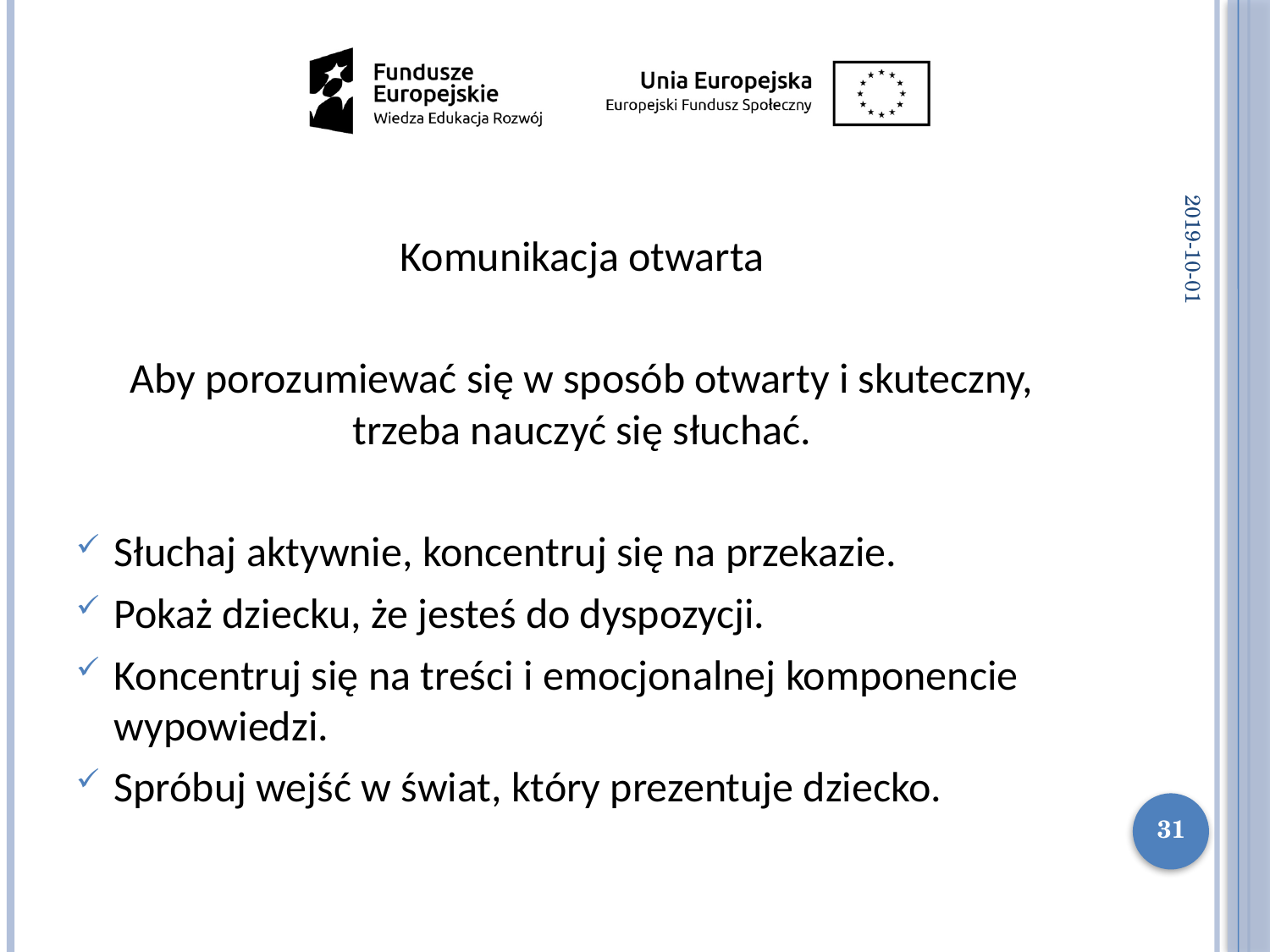

2019-10-01
Komunikacja otwarta

Aby porozumiewać się w sposób otwarty i skuteczny, trzeba nauczyć się słuchać.

Słuchaj aktywnie, koncentruj się na przekazie.
Pokaż dziecku, że jesteś do dyspozycji.
Koncentruj się na treści i emocjonalnej komponencie wypowiedzi.
Spróbuj wejść w świat, który prezentuje dziecko.

31